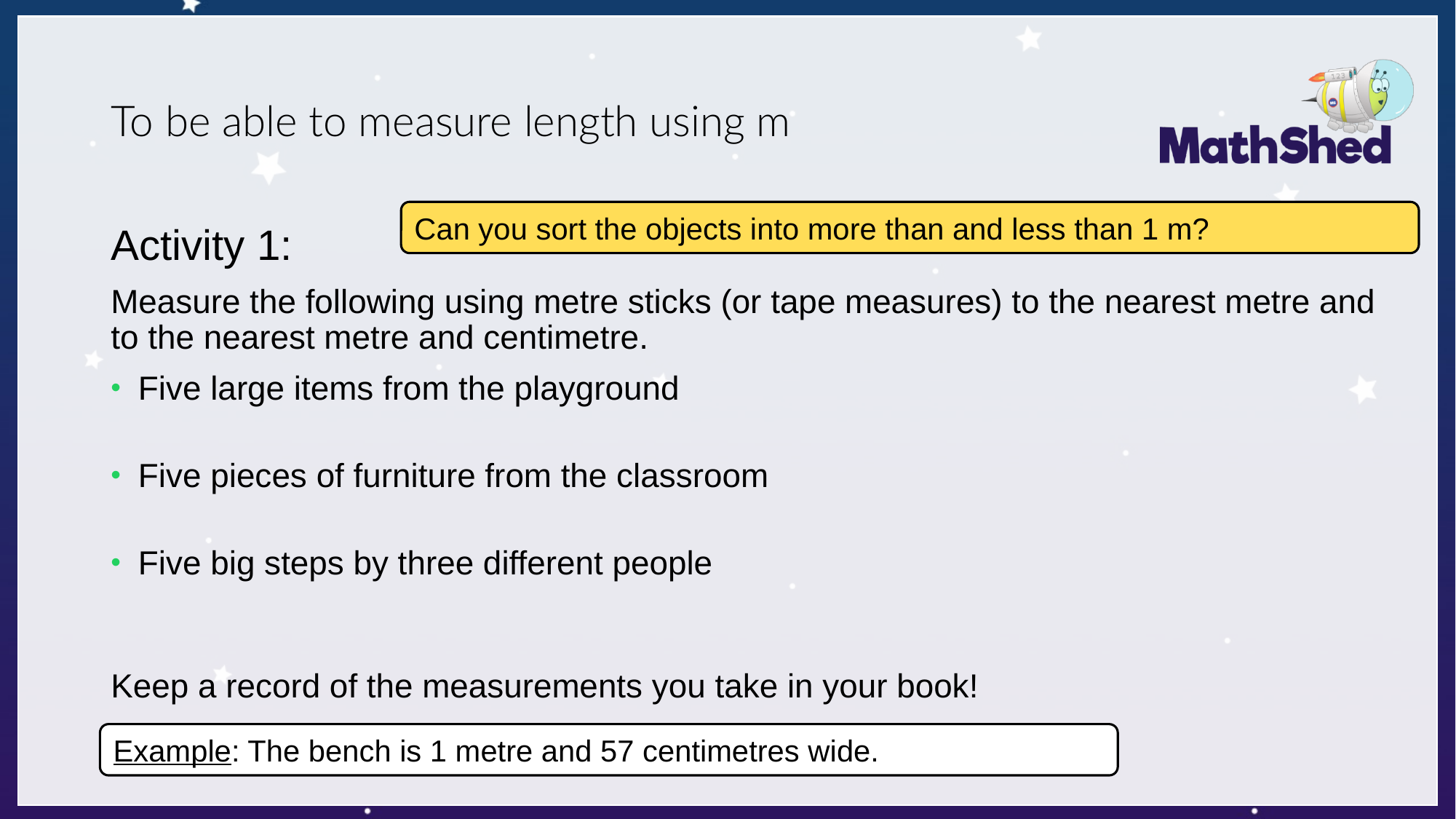

# To be able to measure length using m
Can you sort the objects into more than and less than 1 m?
Activity 1:
Measure the following using metre sticks (or tape measures) to the nearest metre and to the nearest metre and centimetre.
Five large items from the playground
Five pieces of furniture from the classroom
Five big steps by three different people
Keep a record of the measurements you take in your book!
Example: The bench is 1 metre and 57 centimetres wide.